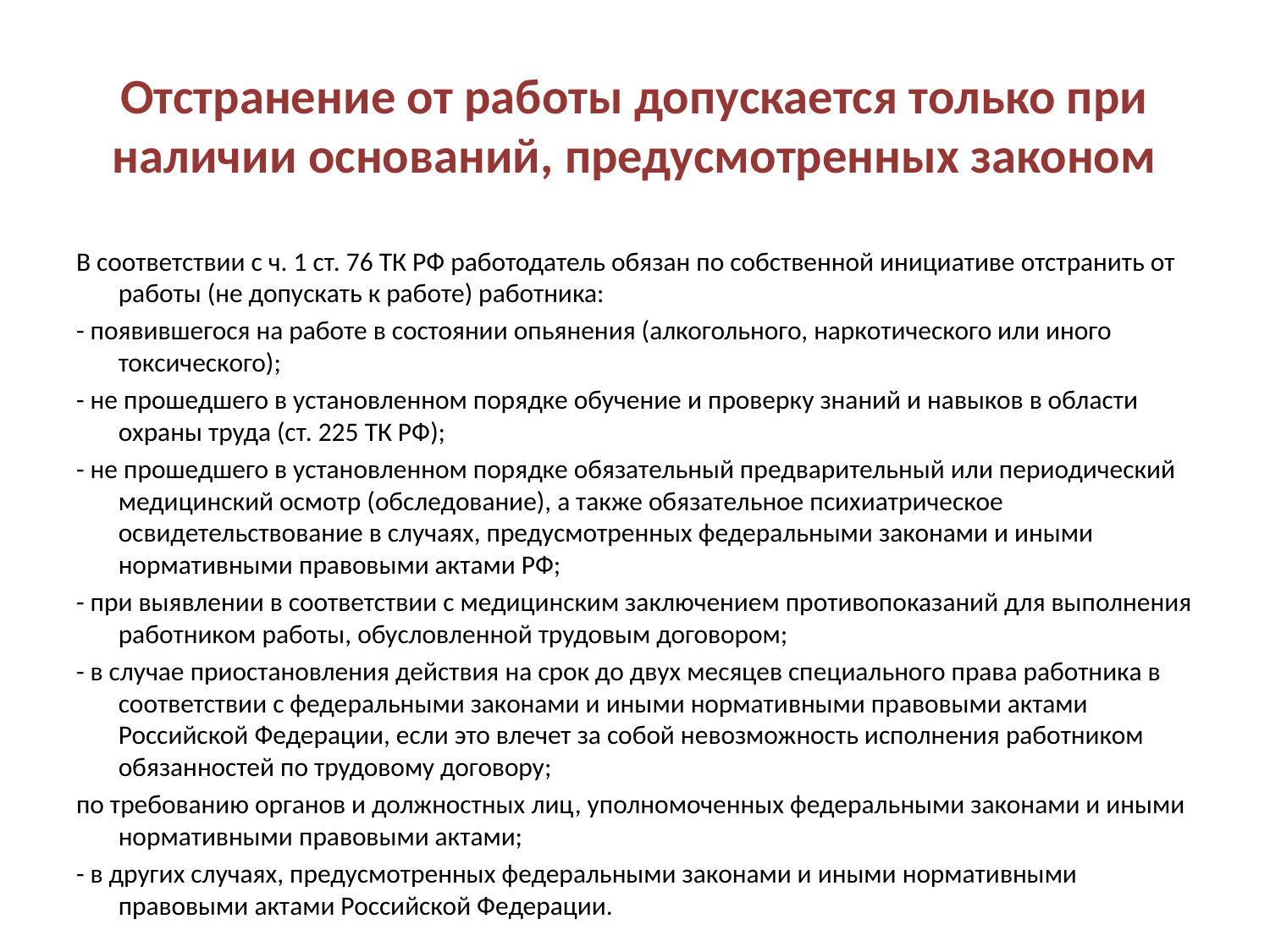

# Отстранение от работы допускается только при наличии оснований, предусмотренных законом
В соответствии с ч. 1 ст. 76 ТК РФ работодатель обязан по собственной инициативе отстранить от работы (не допускать к работе) работника:
- появившегося на работе в состоянии опьянения (алкогольного, нарко­тического или иного токсического);
- не прошедшего в установленном порядке обучение и проверку знаний и навыков в области охраны труда (ст. 225 ТК РФ);
- не прошедшего в установленном порядке обязательный предварительный или периодический медицинский осмотр (обследование), а также обязательное психиатрическое освидетельствование в случаях, предусмотренных федеральными законами и иными нормативными правовыми актами РФ;
- при выявлении в соответствии с медицинским заключением противопоказаний для выполнения работником работы, обусловленной трудовым договором;
- в случае приостановления действия на срок до двух месяцев специального права работника в соответствии с федеральными законами и ины­ми нормативными правовыми актами Российской Федерации, если это влечет за собой невозможность исполнения работником обязанностей по трудовому договору;
по требованию органов и должностных лиц, уполномоченных федераль­ными законами и иными  нормативными правовыми актами;
- в других случаях, предусмотренных федеральными законами и иными нормативными правовыми актами Российской Федерации.